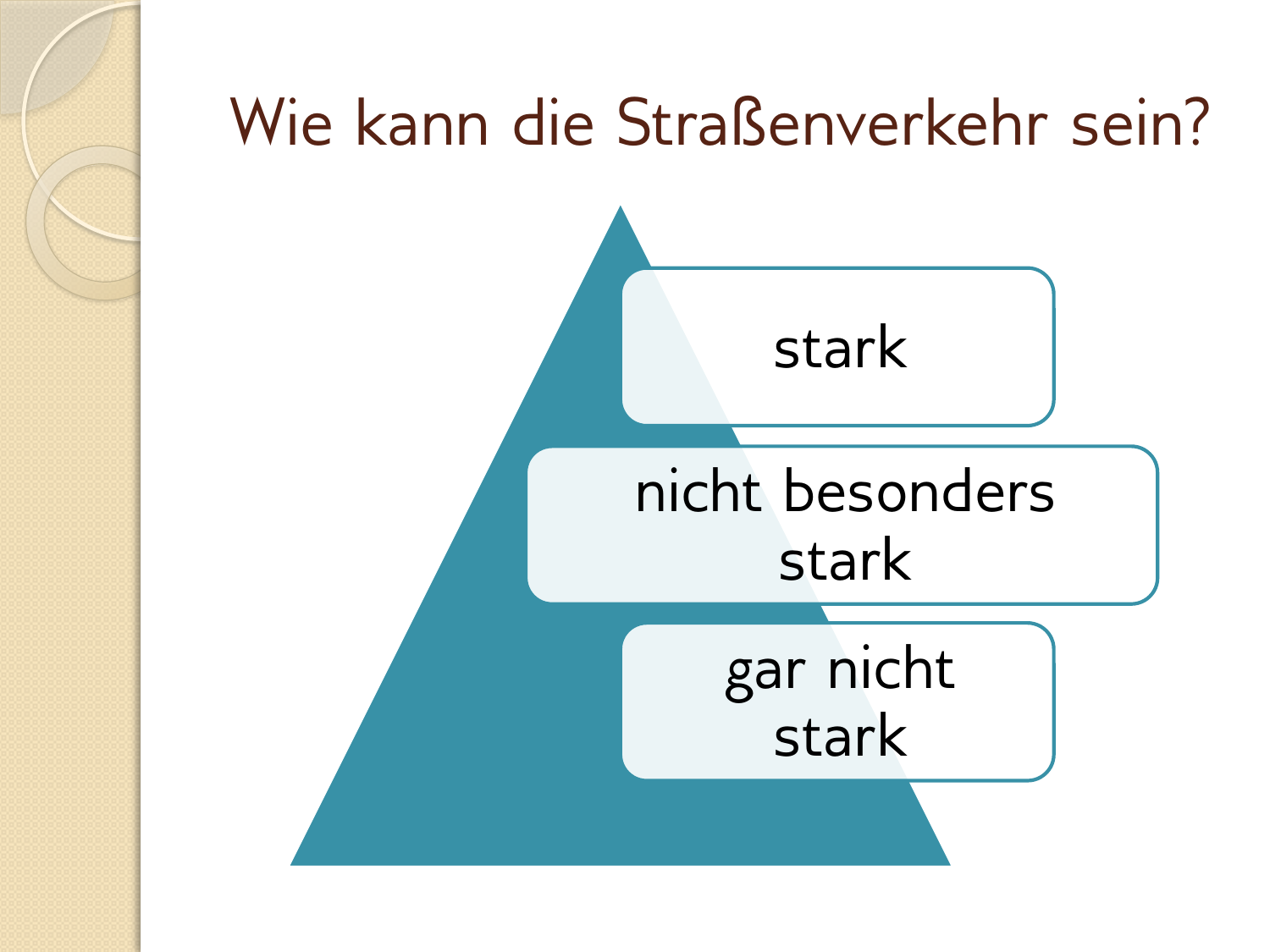

# Wie kann die Straßenverkehr sein?
stark
nicht besonders stark
gar nicht stark